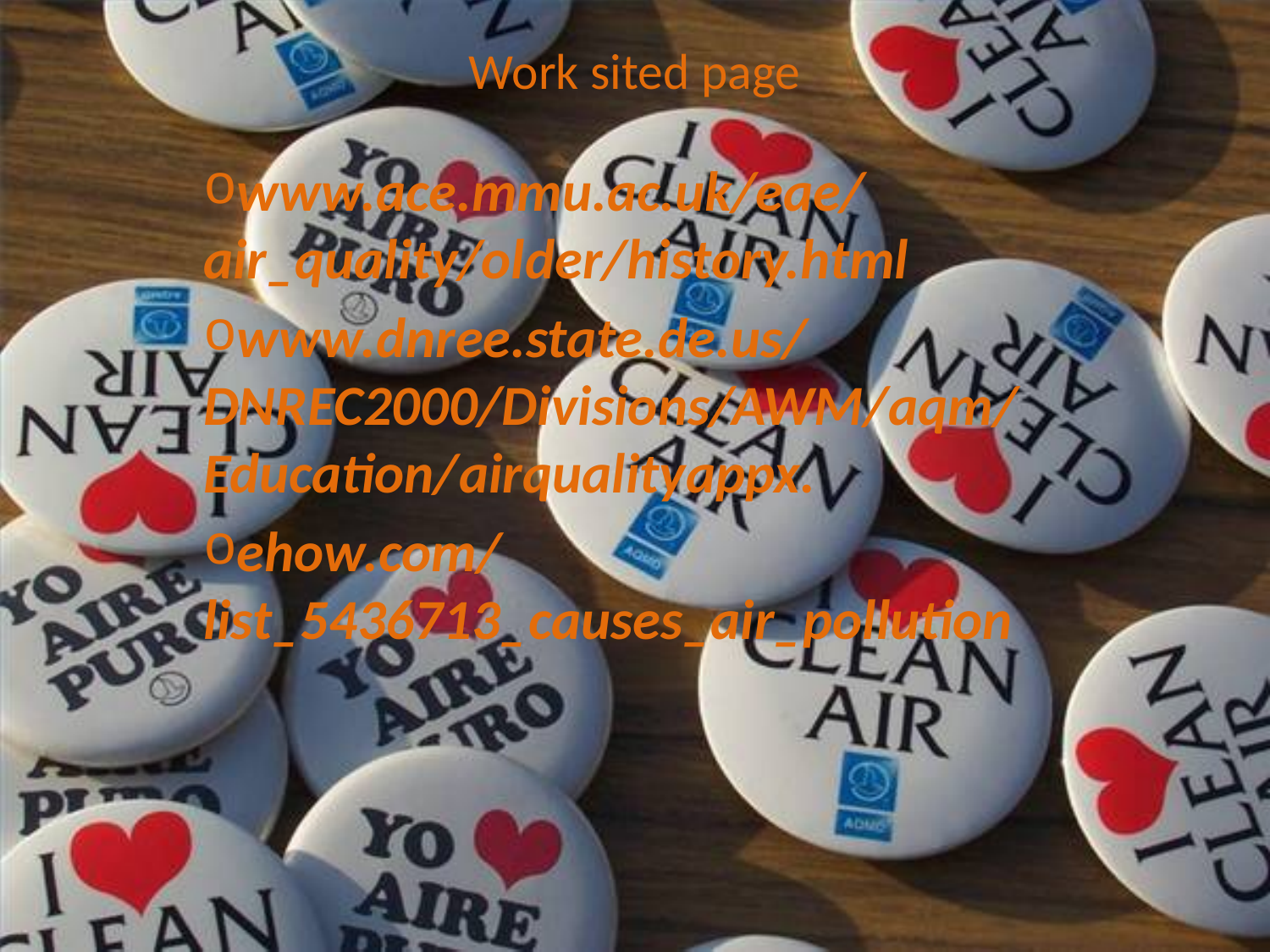

# Work sited page
www.ace.mmu.ac.uk/eae/air_quality/older/history.html
www.dnree.state.de.us/DNREC2000/Divisions/AWM/aqm/Education/airqualityappx.
ehow.com/list_5436713_causes_air_pollution